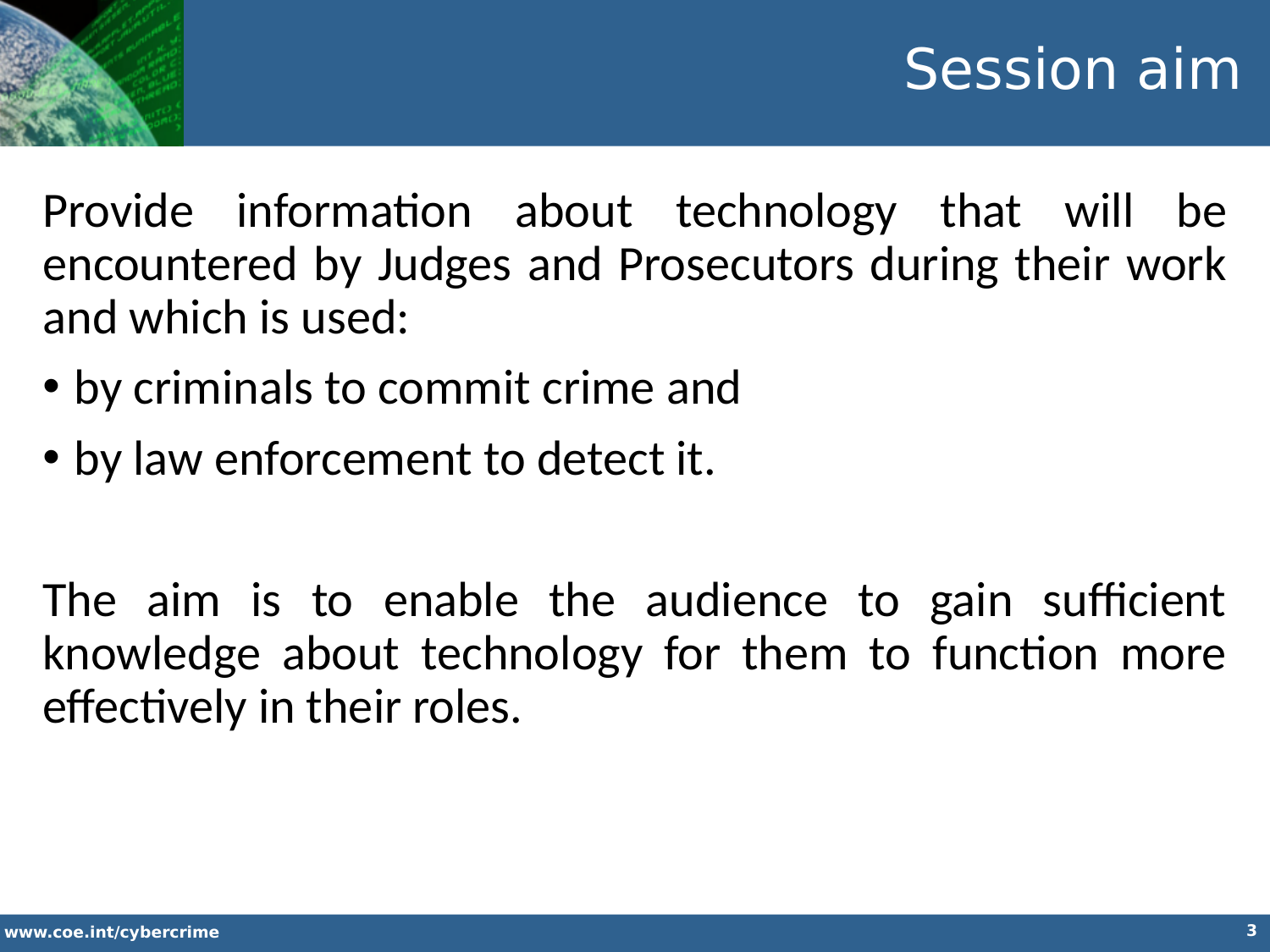

Session aim
Provide information about technology that will be encountered by Judges and Prosecutors during their work and which is used:
by criminals to commit crime and
by law enforcement to detect it.

The aim is to enable the audience to gain sufficient knowledge about technology for them to function more effectively in their roles.